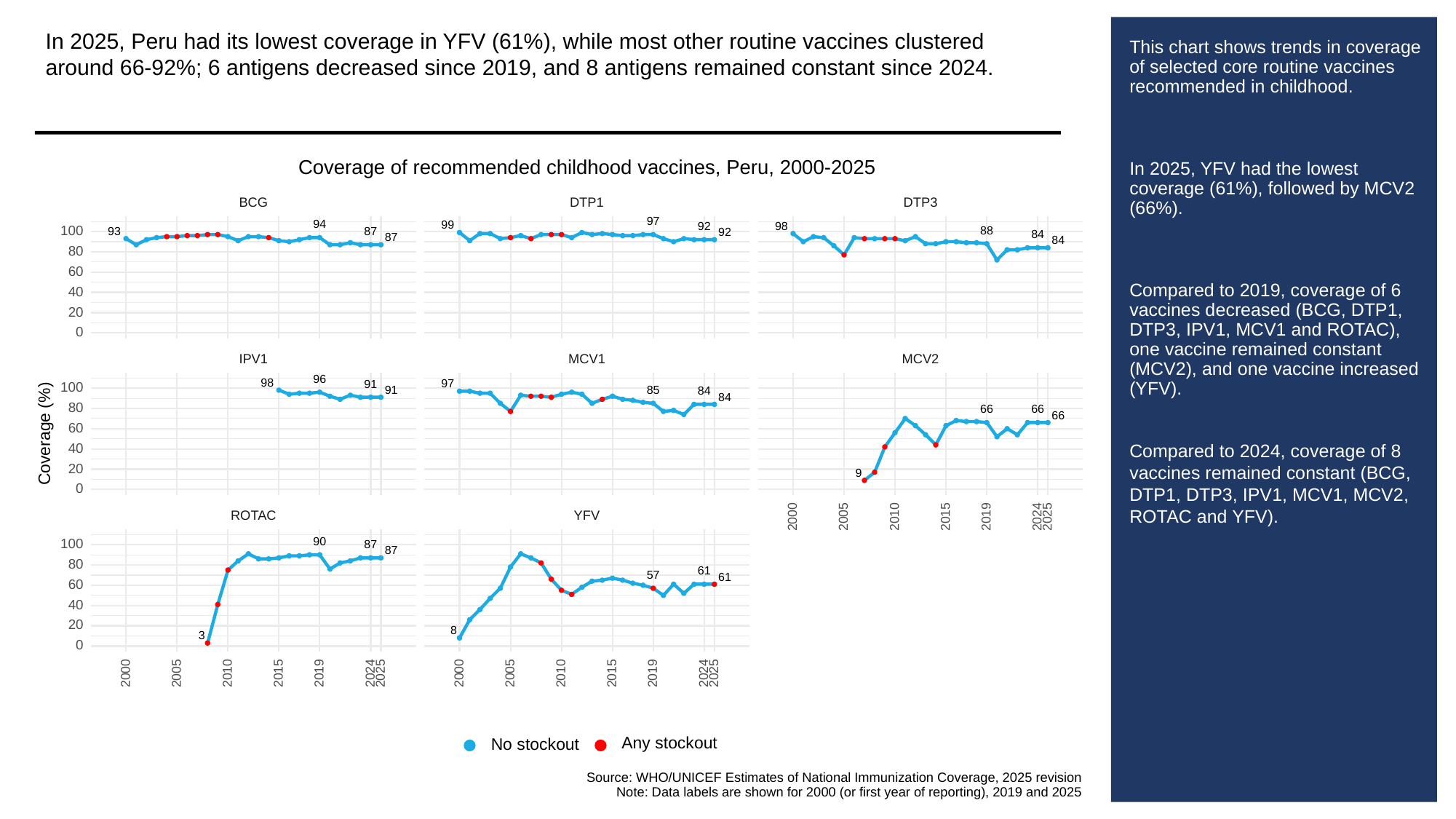

In 2025, Peru had its lowest coverage in YFV (61%), while most other routine vaccines clustered around 66-92%; 6 antigens decreased since 2019, and 8 antigens remained constant since 2024.
# This chart shows trends in coverage of selected core routine vaccines recommended in childhood.

In 2025, YFV had the lowest coverage (61%), followed by MCV2 (66%).

Compared to 2019, coverage of 6 vaccines decreased (BCG, DTP1, DTP3, IPV1, MCV1 and ROTAC), one vaccine remained constant (MCV2), and one vaccine increased (YFV).

Compared to 2024, coverage of 8 vaccines remained constant (BCG, DTP1, DTP3, IPV1, MCV1, MCV2, ROTAC and YFV).

Coverage of recommended childhood vaccines, Peru, 2000-2025
BCG
DTP3
DTP1

97
94

99
98
92
100
88
93
87
92

84

87

84

80

60

40

20

0

MCV1
MCV2
IPV1

96

98
97
91
100
91
85
84

84

80
66
66

66

60
Coverage (%)

40

20

9

0

ROTAC
YFV
2000
2005
2010
2015
2019
2024
2025

90
100
87

87

80

61

57
61

60

40

20

8
3

0

2000
2005
2010
2015
2019
2024
2025
2000
2005
2010
2015
2019
2024
2025
Any stockout
No stockout

Source: WHO/UNICEF Estimates of National Immunization Coverage, 2025 revision
Note: Data labels are shown for 2000 (or first year of reporting), 2019 and 2025